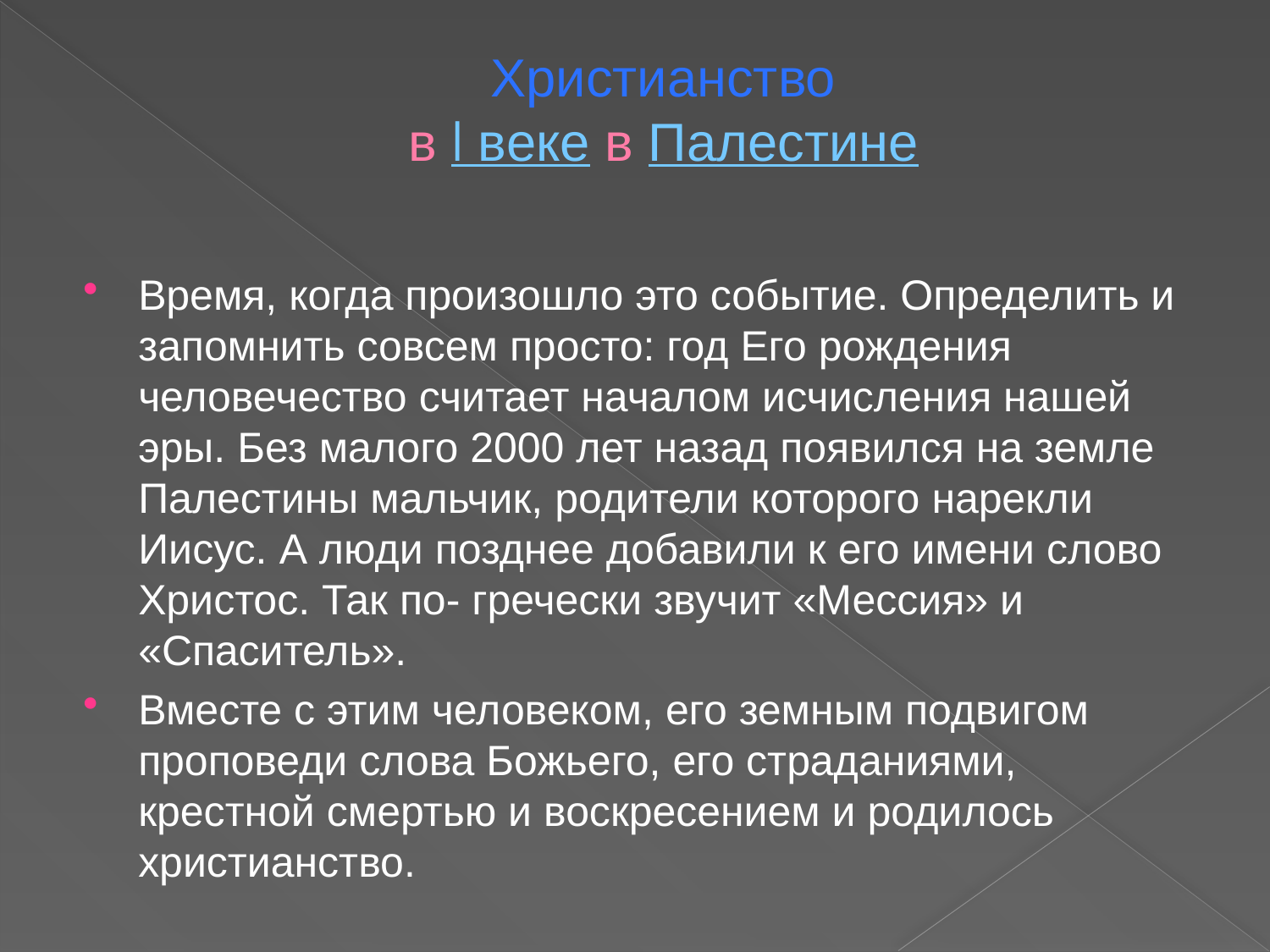

# Христианство в I веке в Палестине
Время, когда произошло это событие. Определить и запомнить совсем просто: год Его рождения человечество считает началом исчисления нашей эры. Без малого 2000 лет назад появился на земле Палестины мальчик, родители которого нарекли Иисус. А люди позднее добавили к его имени слово Христос. Так по- гречески звучит «Мессия» и «Спаситель».
Вместе с этим человеком, его земным подвигом проповеди слова Божьего, его страданиями, крестной смертью и воскресением и родилось  христианство.